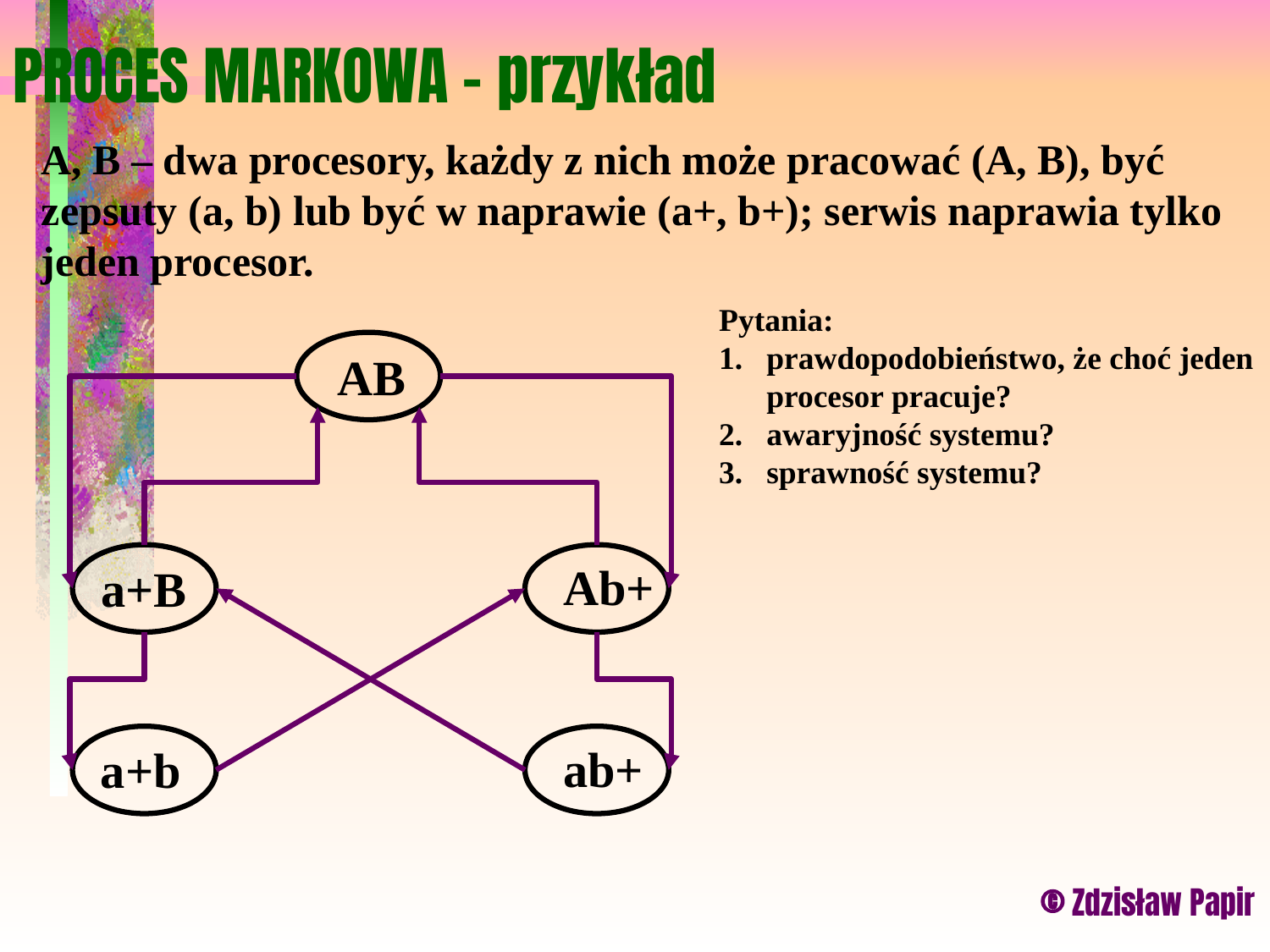

# PROCES MARKOWA - przykład
A, B – dwa procesory, każdy z nich może pracować (A, B), być zepsuty (a, b) lub być w naprawie (a+, b+); serwis naprawia tylko jeden procesor.
Pytania:
prawdopodobieństwo, że choć jeden
procesor pracuje?
awaryjność systemu?
sprawność systemu?

AB

a+B

Ab+

a+b

ab+
© Zdzisław Papir